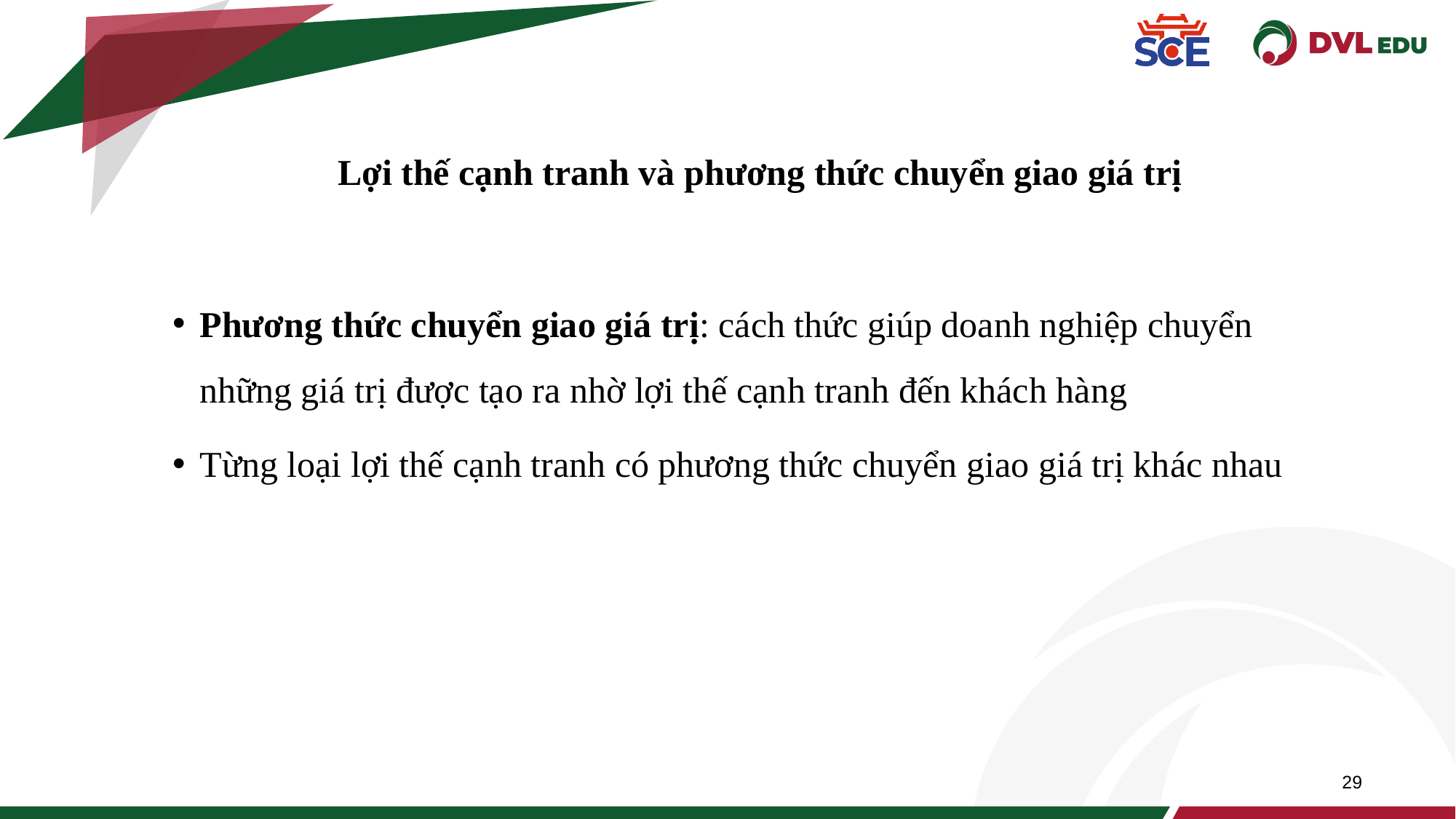

29
Lợi thế cạnh tranh và phương thức chuyển giao giá trị

Phương thức chuyển giao giá trị: cách thức giúp doanh nghiệp chuyển những giá trị được tạo ra nhờ lợi thế cạnh tranh đến khách hàng
Từng loại lợi thế cạnh tranh có phương thức chuyển giao giá trị khác nhau

29